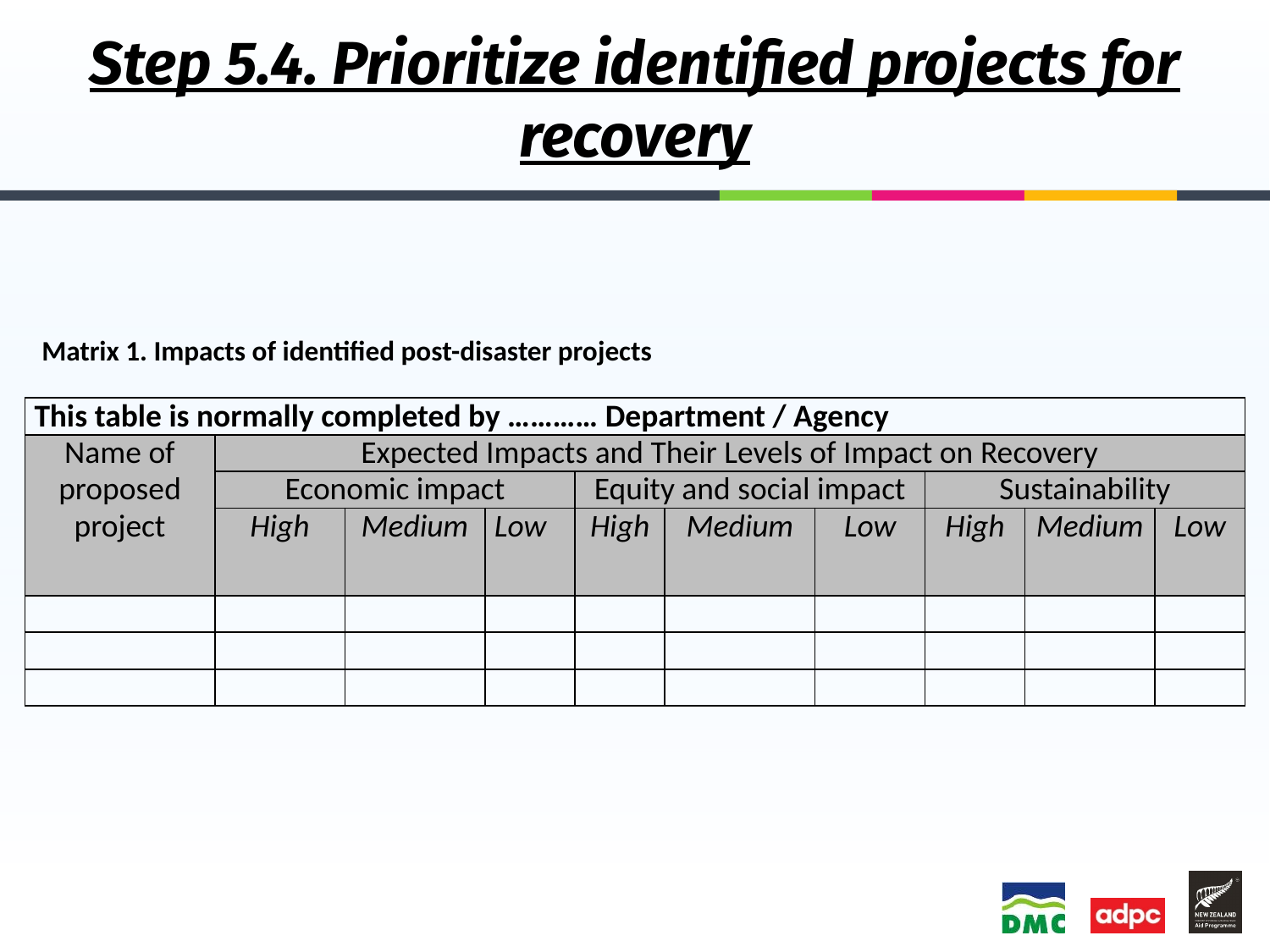

# Step 5.4. Prioritize identified projects for recovery
Matrix 1. Impacts of identified post-disaster projects
| This table is normally completed by ………… Department / Agency |  |  |  |  |  |  |  |  |  |
| --- | --- | --- | --- | --- | --- | --- | --- | --- | --- |
| Name of proposed project | Expected Impacts and Their Levels of Impact on Recovery |  |  |  |  |  |  |  |  |
|  | Economic impact |  |  | Equity and social impact |  |  | Sustainability |  |  |
|  | High | Medium | Low | High | Medium | Low | High | Medium | Low |
|  |  |  |  |  |  |  |  |  |  |
|  |  |  |  |  |  |  |  |  |  |
|  |  |  |  |  |  |  |  |  |  |